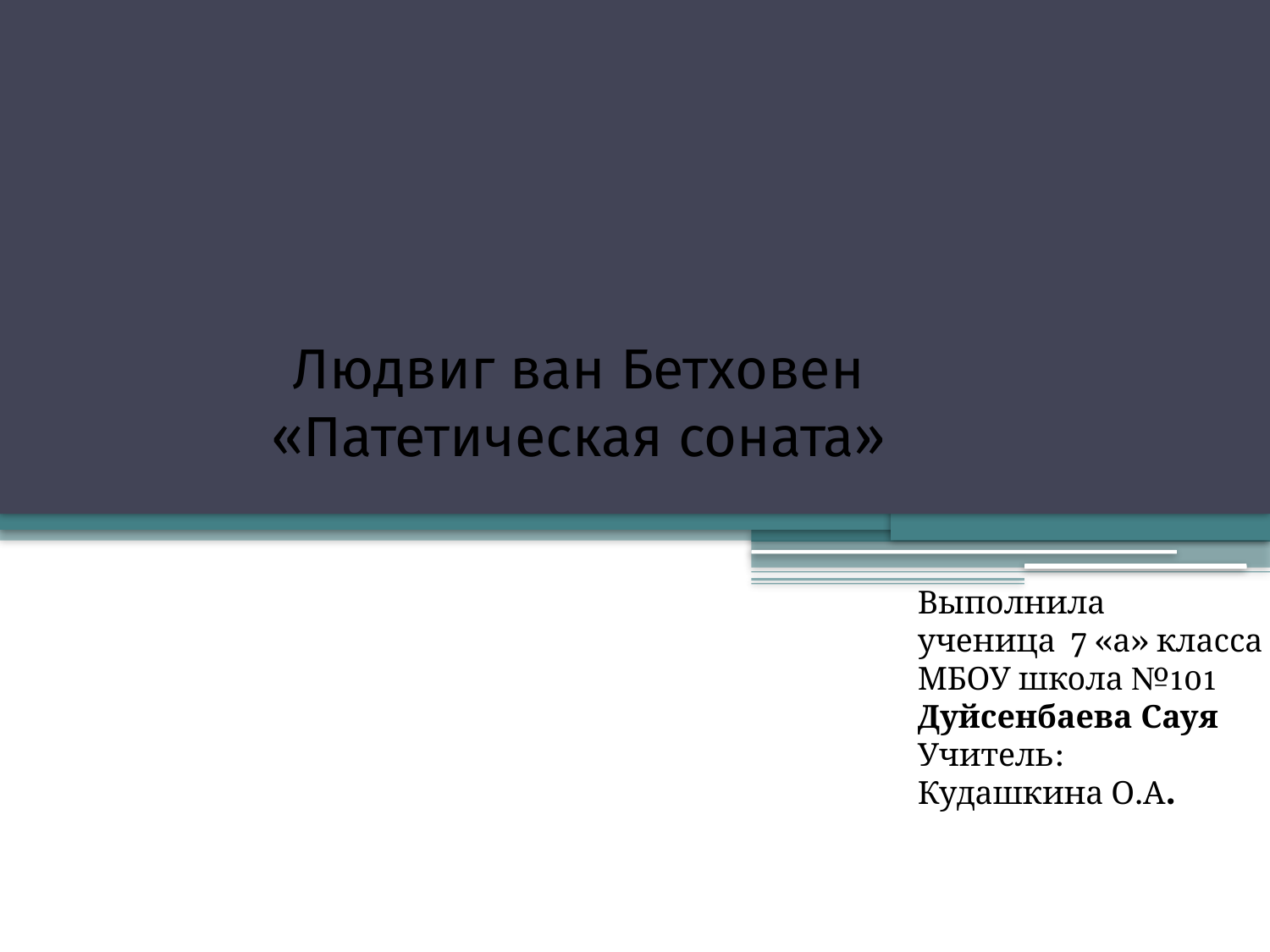

Людвиг ван Бетховен «Патетическая соната»
Выполнила
ученица  7 «а» класса
МБОУ школа №101
Дуйсенбаева Сауя
Учитель:
Кудашкина О.А.